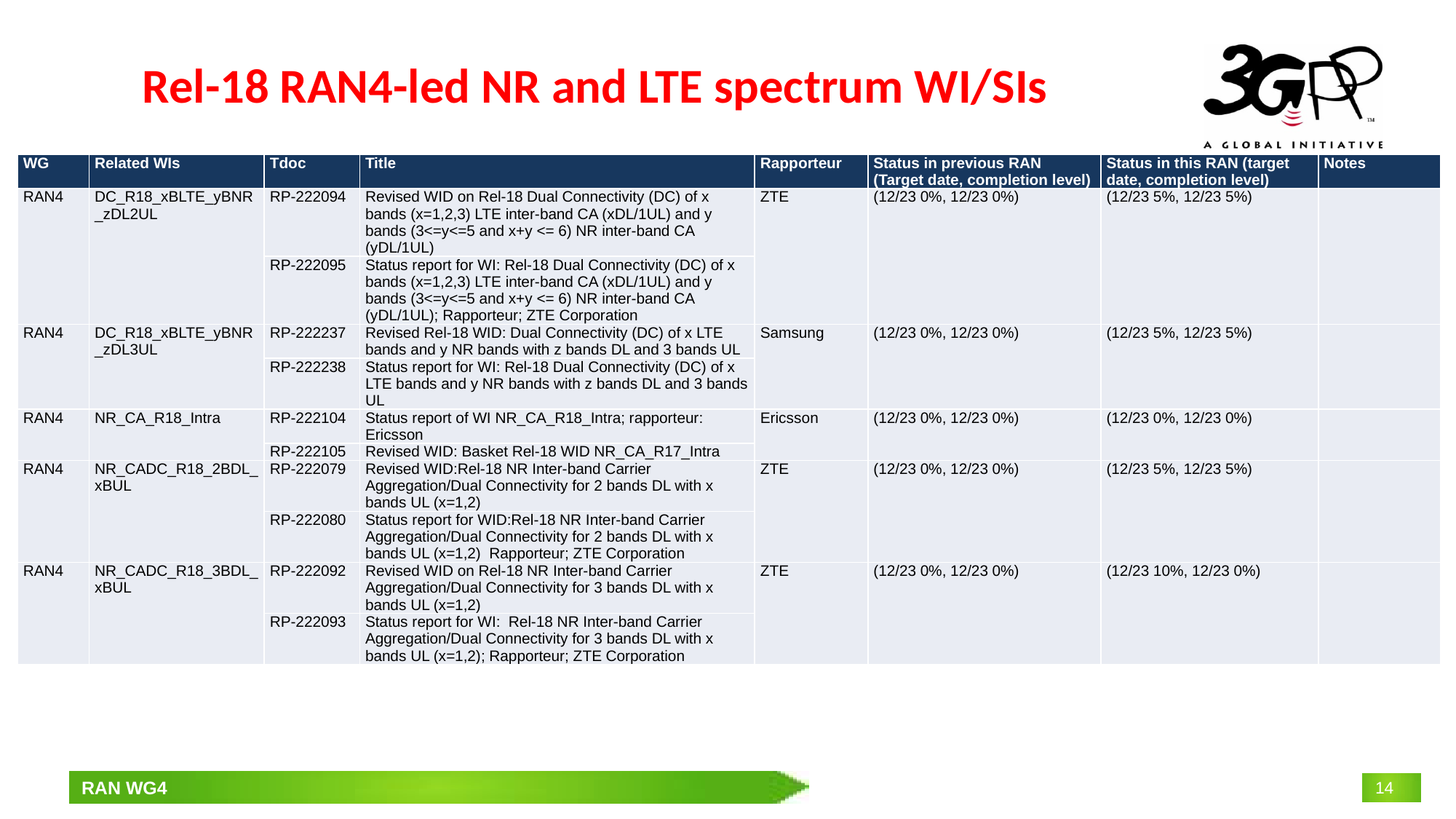

# Rel-18 RAN4-led NR and LTE spectrum WI/SIs
| WG | Related WIs | Tdoc | Title | Rapporteur | Status in previous RAN (Target date, completion level) | Status in this RAN (target date, completion level) | Notes |
| --- | --- | --- | --- | --- | --- | --- | --- |
| RAN4 | DC\_R18\_xBLTE\_yBNR\_zDL2UL | RP-222094 | Revised WID on Rel-18 Dual Connectivity (DC) of x bands (x=1,2,3) LTE inter-band CA (xDL/1UL) and y bands (3<=y<=5 and x+y <= 6) NR inter-band CA (yDL/1UL) | ZTE | (12/23 0%, 12/23 0%) | (12/23 5%, 12/23 5%) |  |
|  |  | RP-222095 | Status report for WI: Rel-18 Dual Connectivity (DC) of x bands (x=1,2,3) LTE inter-band CA (xDL/1UL) and y bands (3<=y<=5 and x+y <= 6) NR inter-band CA (yDL/1UL); Rapporteur; ZTE Corporation |  |  |  |  |
| RAN4 | DC\_R18\_xBLTE\_yBNR\_zDL3UL | RP-222237 | Revised Rel-18 WID: Dual Connectivity (DC) of x LTE bands and y NR bands with z bands DL and 3 bands UL | Samsung | (12/23 0%, 12/23 0%) | (12/23 5%, 12/23 5%) |  |
|  |  | RP-222238 | Status report for WI: Rel-18 Dual Connectivity (DC) of x LTE bands and y NR bands with z bands DL and 3 bands UL |  |  |  |  |
| RAN4 | NR\_CA\_R18\_Intra | RP-222104 | Status report of WI NR\_CA\_R18\_Intra; rapporteur: Ericsson | Ericsson | (12/23 0%, 12/23 0%) | (12/23 0%, 12/23 0%) |  |
|  |  | RP-222105 | Revised WID: Basket Rel-18 WID NR\_CA\_R17\_Intra |  |  |  |  |
| RAN4 | NR\_CADC\_R18\_2BDL\_xBUL | RP-222079 | Revised WID:Rel-18 NR Inter-band Carrier Aggregation/Dual Connectivity for 2 bands DL with x bands UL (x=1,2) | ZTE | (12/23 0%, 12/23 0%) | (12/23 5%, 12/23 5%) |  |
|  |  | RP-222080 | Status report for WID:Rel-18 NR Inter-band Carrier Aggregation/Dual Connectivity for 2 bands DL with x bands UL (x=1,2) Rapporteur; ZTE Corporation |  |  |  |  |
| RAN4 | NR\_CADC\_R18\_3BDL\_xBUL | RP-222092 | Revised WID on Rel-18 NR Inter-band Carrier Aggregation/Dual Connectivity for 3 bands DL with x bands UL (x=1,2) | ZTE | (12/23 0%, 12/23 0%) | (12/23 10%, 12/23 0%) |  |
|  |  | RP-222093 | Status report for WI: Rel-18 NR Inter-band Carrier Aggregation/Dual Connectivity for 3 bands DL with x bands UL (x=1,2); Rapporteur; ZTE Corporation |  |  |  |  |
| WG | Related WIs | Tdoc | Title | Rapporteur | Status in previous RAN (Target date, completion level) | Status in this RAN (target date, completion level) | Notes |
| --- | --- | --- | --- | --- | --- | --- | --- |
| RAN3 | NR\_ENDC\_SON\_MDT\_enh2-Core | RP-222122 | Status report for WI on further enhancement of data collection for SONMDT in NR standalone and MR-DC | CMCC | (12/23 0%, n/a) | (12/23 10%, n/a) | TU changed (No RAN4 TU) |